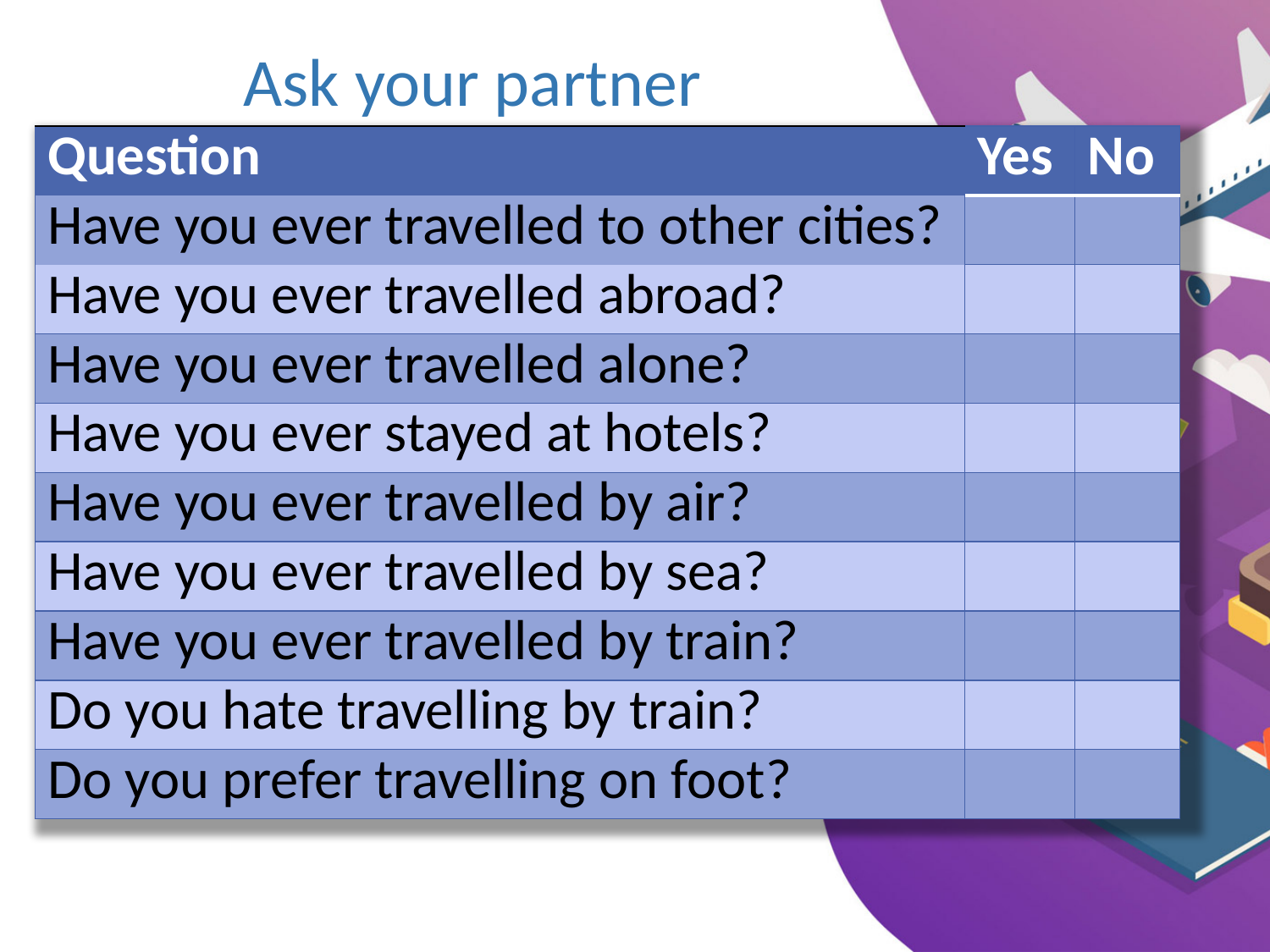

# Ask your partner
| Question | Yes | No |
| --- | --- | --- |
| Have you ever travelled to other cities? |  |  |
| Have you ever travelled abroad? |  |  |
| Have you ever travelled alone? |  |  |
| Have you ever stayed at hotels? |  |  |
| Have you ever travelled by air? |  |  |
| Have you ever travelled by sea? |  |  |
| Have you ever travelled by train? |  |  |
| Do you hate travelling by train? |  |  |
| Do you prefer travelling on foot? |  |  |